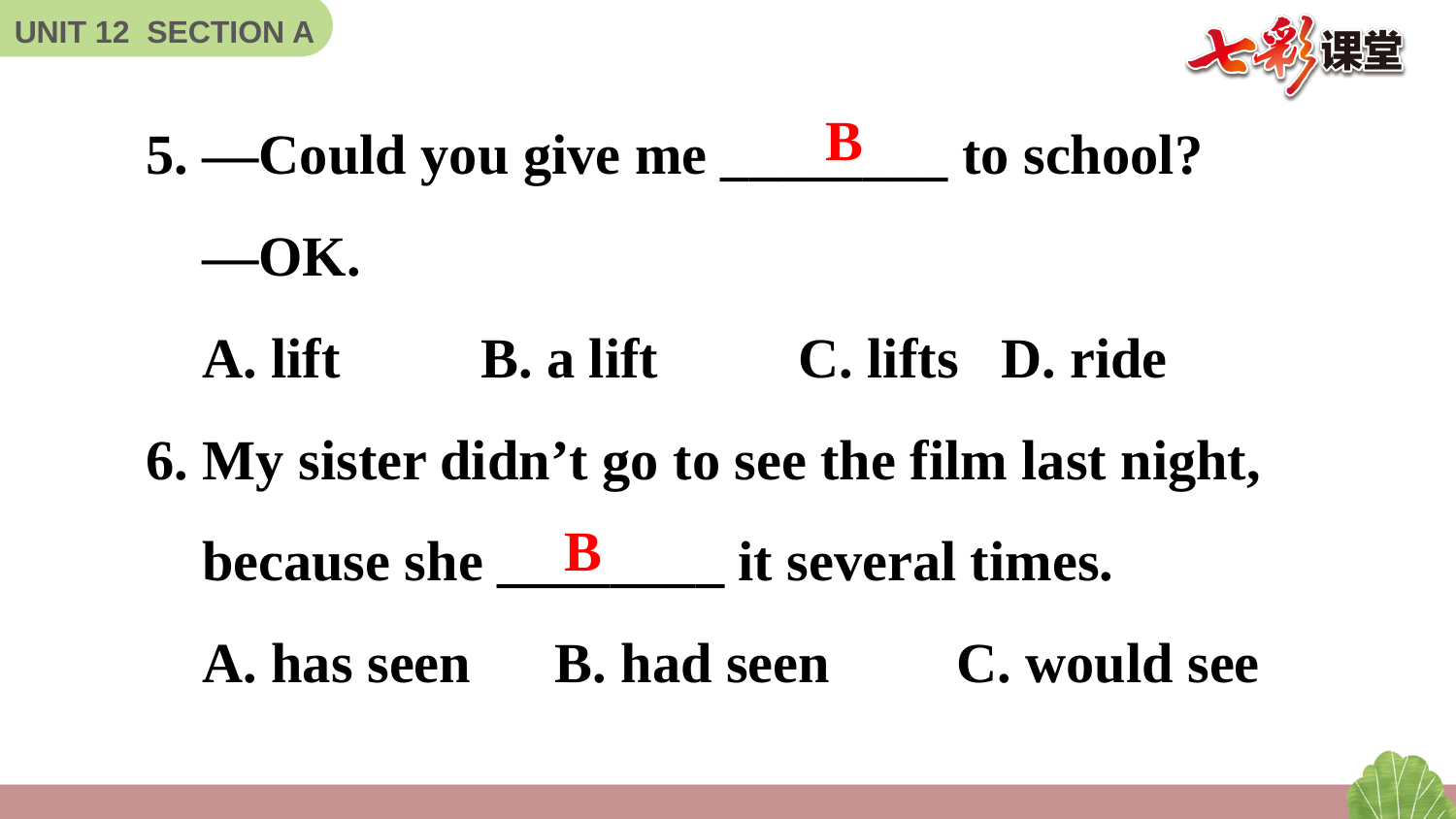

5. —Could you give me ________ to school?
    —OK.
    A. lift　　B. a lift　　C. lifts   D. ride
6. My sister didn’t go to see the film last night,
    because she ________ it several times.
    A. has seen      B. had seen         C. would see
B
B